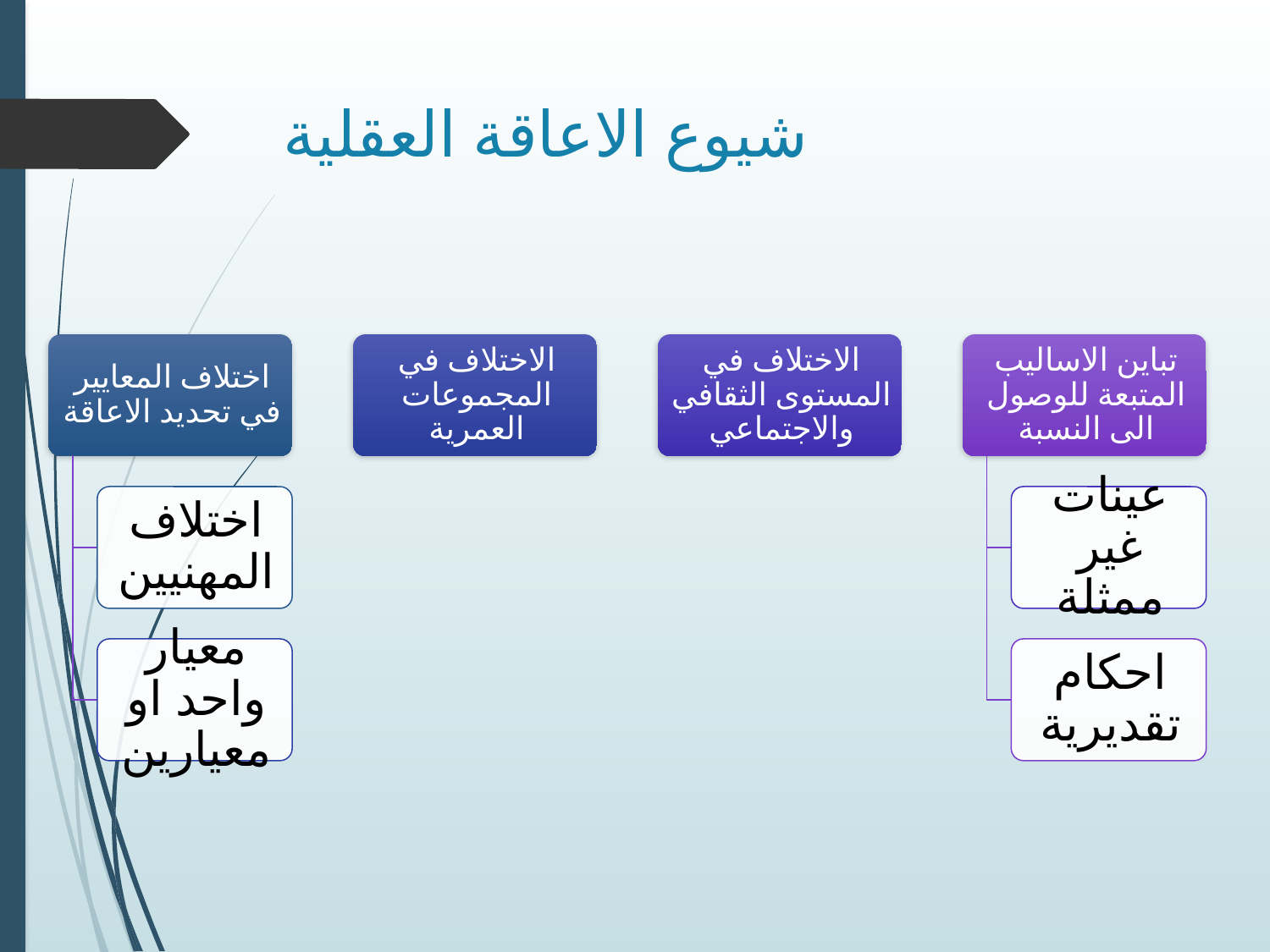

# شيوع الاعاقة العقلية
اختلاف المعايير في تحديد الاعاقة
اختلاف المهنيين
معيار واحد او معيارين
الاختلاف في المجموعات العمرية
الاختلاف في المستوى الثقافي والاجتماعي
تباين الاساليب المتبعة للوصول الى النسبة
عينات غير ممثلة
احكام تقديرية